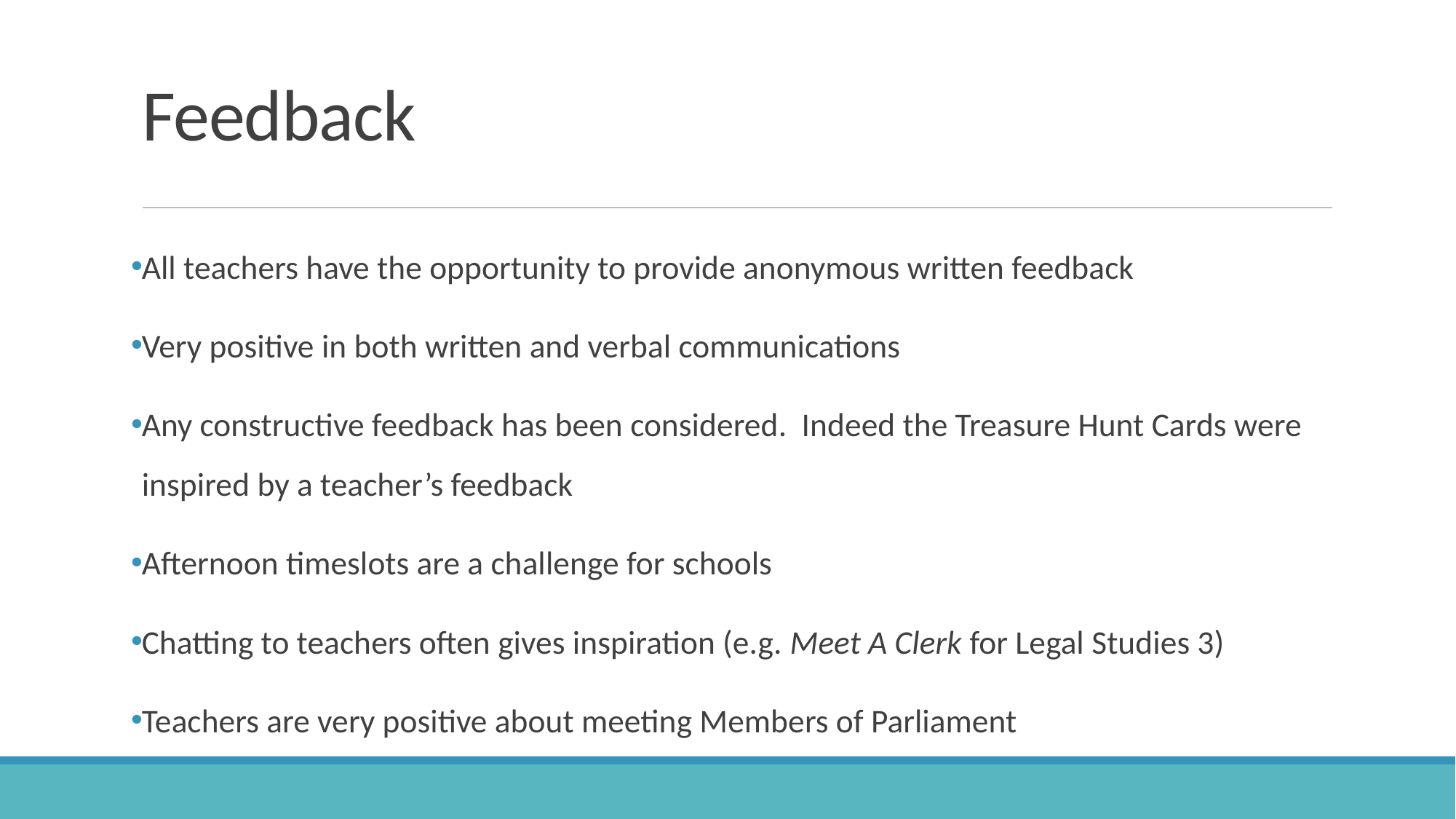

# Feedback
All teachers have the opportunity to provide anonymous written feedback
Very positive in both written and verbal communications
Any constructive feedback has been considered.  Indeed the Treasure Hunt Cards were inspired by a teacher’s feedback
Afternoon timeslots are a challenge for schools
Chatting to teachers often gives inspiration (e.g. Meet A Clerk for Legal Studies 3)
Teachers are very positive about meeting Members of Parliament